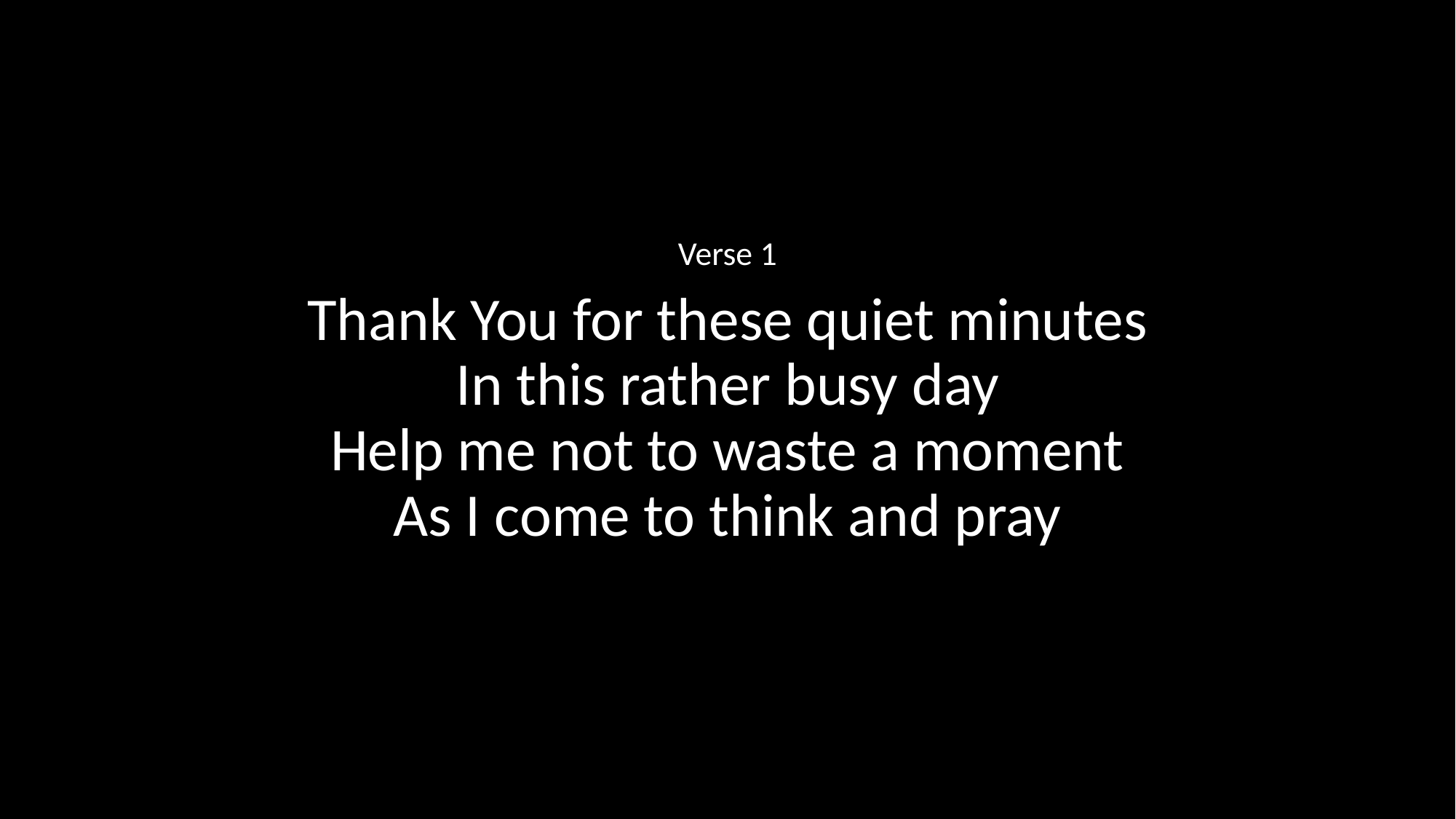

Verse 1
Thank You for these quiet minutes
In this rather busy day
Help me not to waste a moment
As I come to think and pray